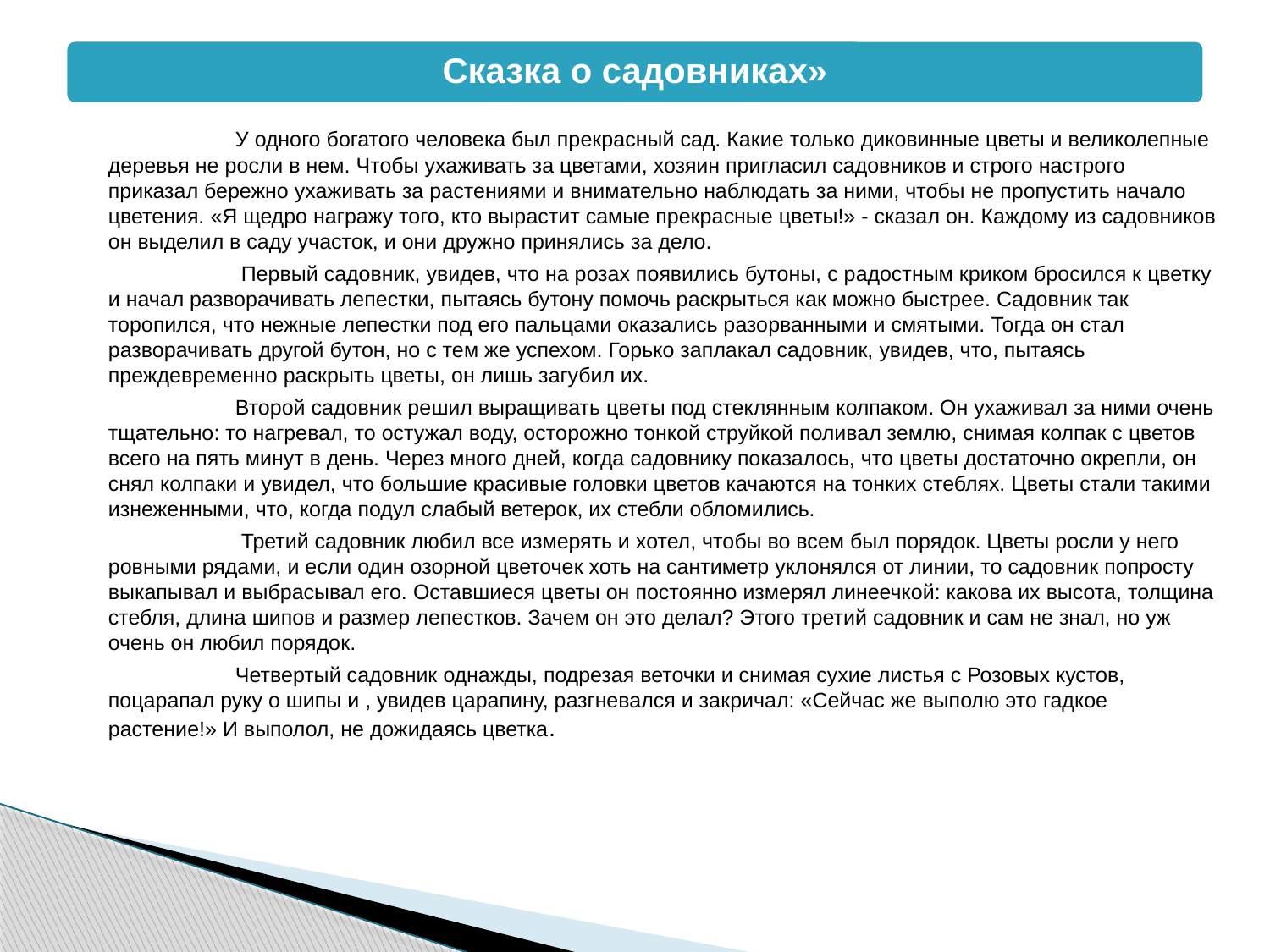

Сказка о садовниках»
		У одного богатого человека был прекрасный сад. Какие только диковинные цветы и великолепные деревья не росли в нем. Чтобы ухаживать за цветами, хозяин пригласил садовников и строго настрого приказал бережно ухаживать за растениями и внимательно наблюдать за ними, чтобы не пропустить начало цветения. «Я щедро награжу того, кто вырастит самые прекрасные цветы!» - сказал он. Каждому из садовников он выделил в саду участок, и они дружно принялись за дело.
    		 Первый садовник, увидев, что на розах появились бутоны, с радостным криком бросился к цветку и начал разворачивать лепестки, пытаясь бутону помочь раскрыться как можно быстрее. Садовник так торопился, что нежные лепестки под его пальцами оказались разорванными и смятыми. Тогда он стал разворачивать другой бутон, но с тем же успехом. Горько заплакал садовник, увидев, что, пытаясь преждевременно раскрыть цветы, он лишь загубил их.
      	Второй садовник решил выращивать цветы под стеклянным колпаком. Он ухаживал за ними очень тщательно: то нагревал, то остужал воду, осторожно тонкой струйкой поливал землю, снимая колпак с цветов всего на пять минут в день. Через много дней, когда садовнику показалось, что цветы достаточно окрепли, он снял колпаки и увидел, что большие красивые головки цветов качаются на тонких стеблях. Цветы стали такими изнеженными, что, когда подул слабый ветерок, их стебли обломились.
    		 Третий садовник любил все измерять и хотел, чтобы во всем был порядок. Цветы росли у него ровными рядами, и если один озорной цветочек хоть на сантиметр уклонялся от линии, то садовник попросту выкапывал и выбрасывал его. Оставшиеся цветы он постоянно измерял линеечкой: какова их высота, толщина стебля, длина шипов и размер лепестков. Зачем он это делал? Этого третий садовник и сам не знал, но уж очень он любил порядок.
		Четвертый садовник однажды, подрезая веточки и снимая сухие листья с Розовых кустов, поцарапал руку о шипы и , увидев царапину, разгневался и закричал: «Сейчас же выполю это гадкое растение!» И выполол, не дожидаясь цветка.